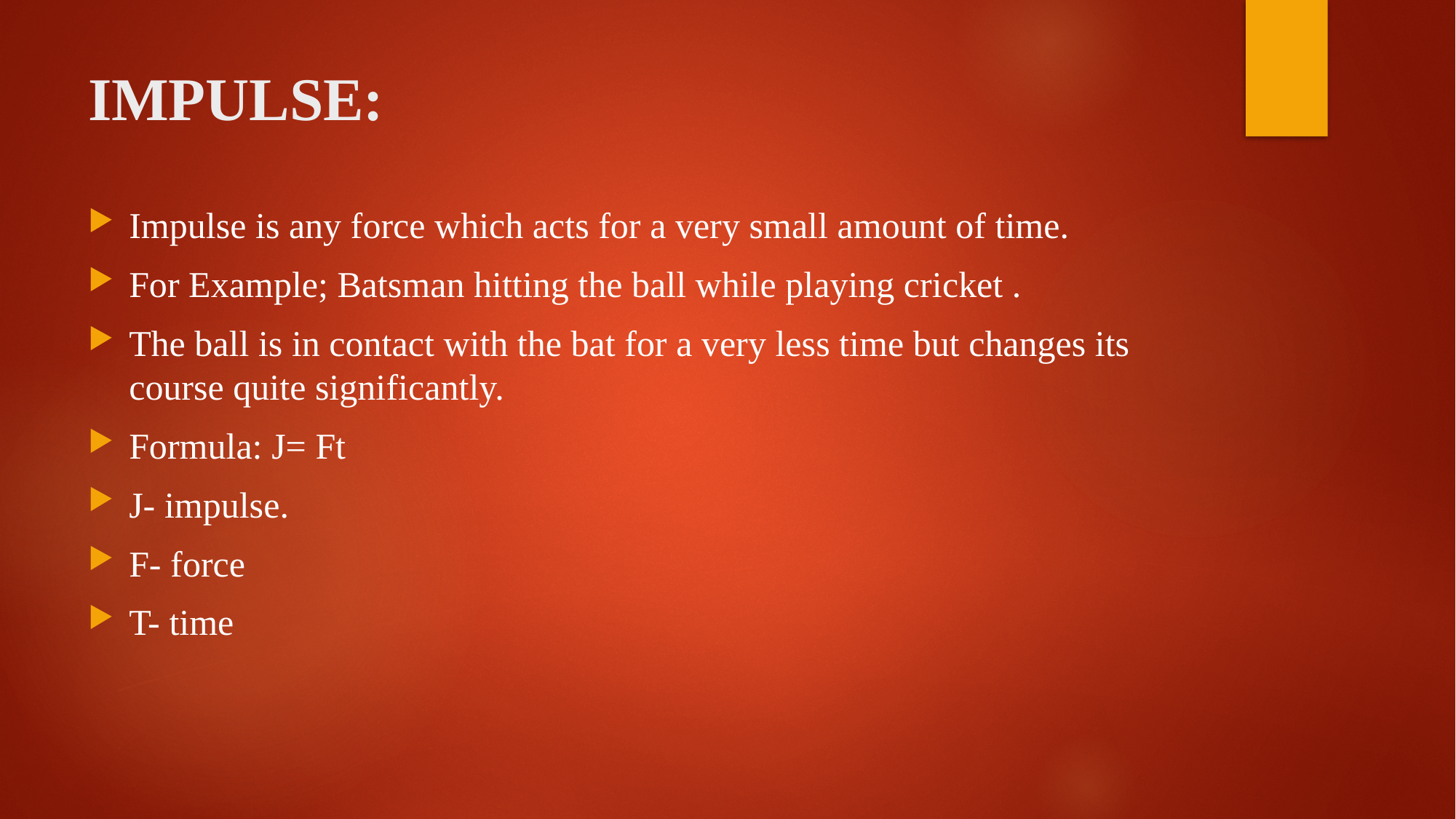

# IMPULSE:
Impulse is any force which acts for a very small amount of time.
For Example; Batsman hitting the ball while playing cricket .
The ball is in contact with the bat for a very less time but changes its course quite significantly.
Formula: J= Ft
J- impulse.
F- force
T- time